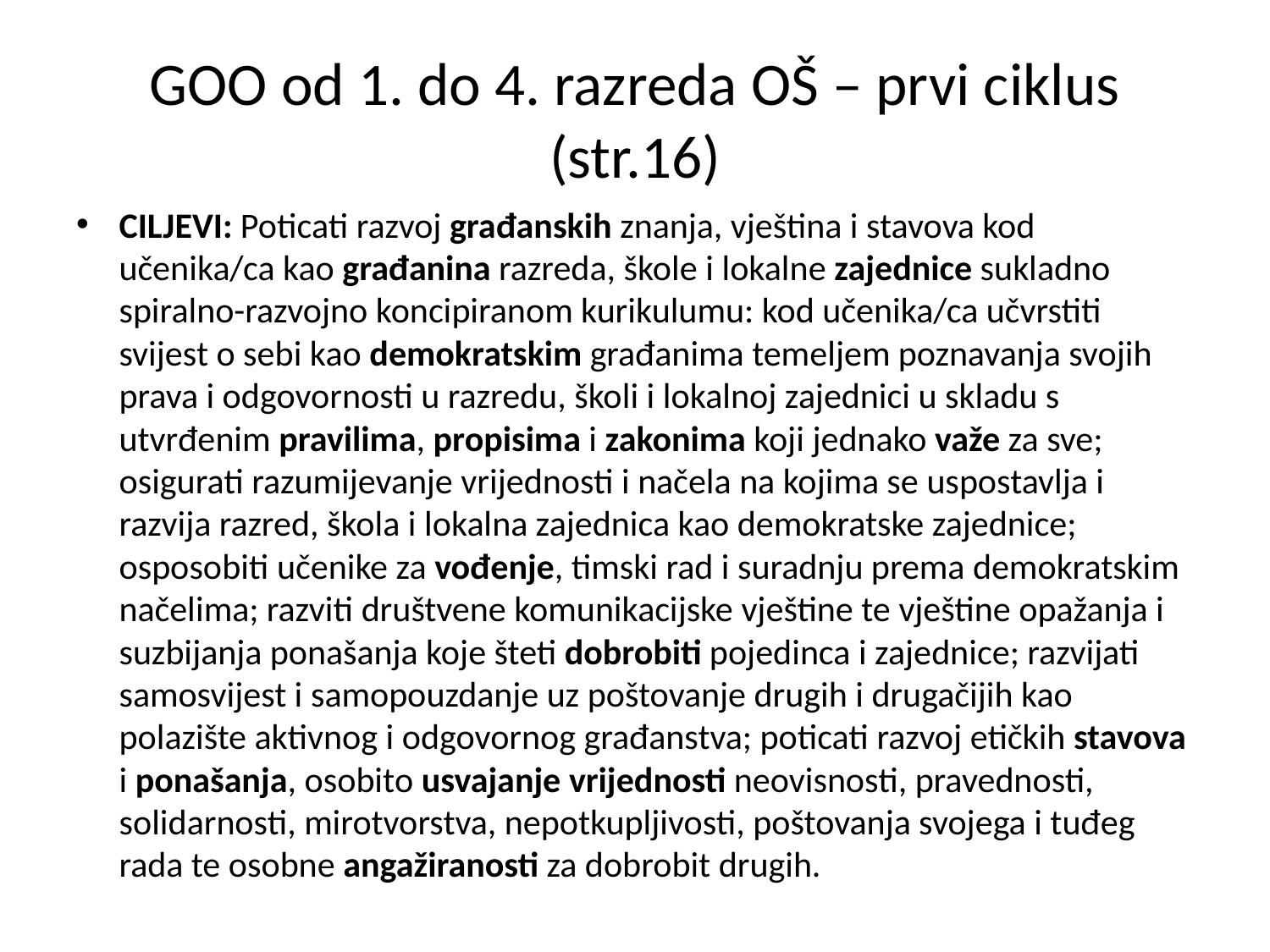

# GOO od 1. do 4. razreda OŠ – prvi ciklus (str.16)
CILJEVI: Poticati razvoj građanskih znanja, vještina i stavova kod učenika/ca kao građanina razreda, škole i lokalne zajednice sukladno spiralno-razvojno koncipiranom kurikulumu: kod učenika/ca učvrstiti svijest o sebi kao demokratskim građanima temeljem poznavanja svojih prava i odgovornosti u razredu, školi i lokalnoj zajednici u skladu s utvrđenim pravilima, propisima i zakonima koji jednako važe za sve; osigurati razumijevanje vrijednosti i načela na kojima se uspostavlja i razvija razred, škola i lokalna zajednica kao demokratske zajednice; osposobiti učenike za vođenje, timski rad i suradnju prema demokratskim načelima; razviti društvene komunikacijske vještine te vještine opažanja i suzbijanja ponašanja koje šteti dobrobiti pojedinca i zajednice; razvijati samosvijest i samopouzdanje uz poštovanje drugih i drugačijih kao polazište aktivnog i odgovornog građanstva; poticati razvoj etičkih stavova i ponašanja, osobito usvajanje vrijednosti neovisnosti, pravednosti, solidarnosti, mirotvorstva, nepotkupljivosti, poštovanja svojega i tuđeg rada te osobne angažiranosti za dobrobit drugih.